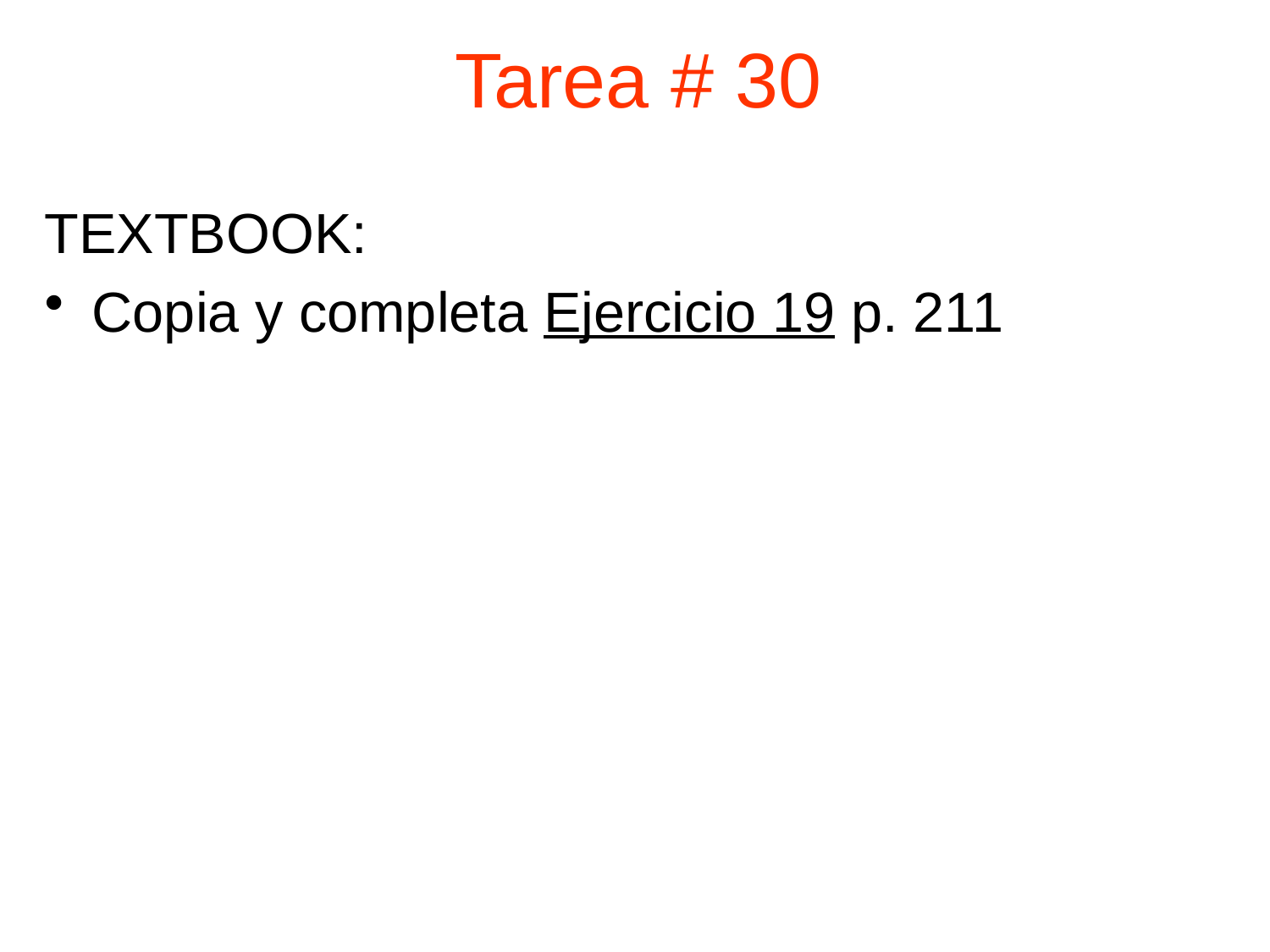

Tarea # 30
TEXTBOOK:
Copia y completa Ejercicio 19 p. 211